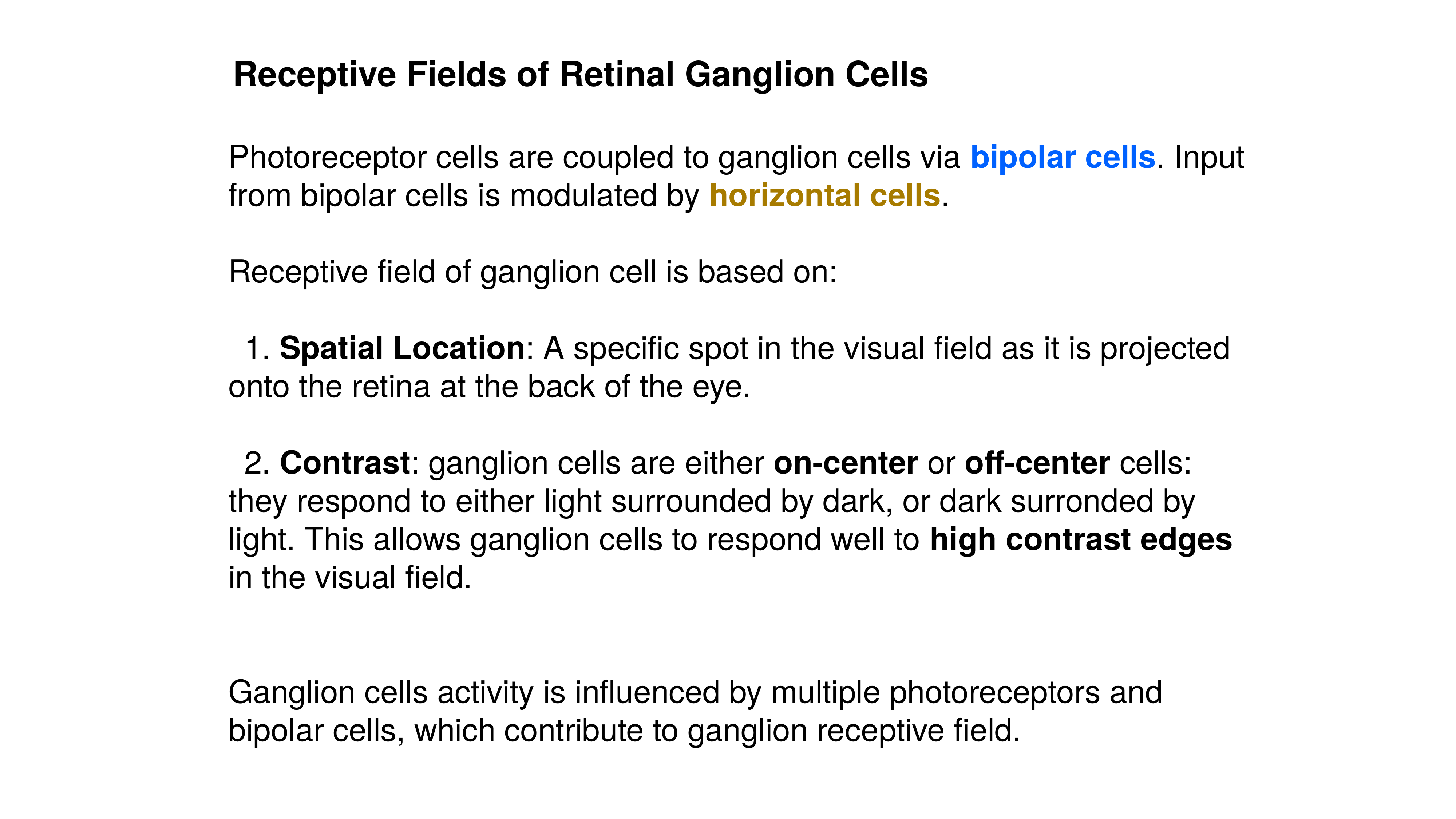

Receptive Fields of Retinal Ganglion Cells
Photoreceptor cells are coupled to ganglion cells via bipolar cells. Input from bipolar cells is modulated by horizontal cells.

Receptive field of ganglion cell is based on:

1. Spatial Location: A specific spot in the visual field as it is projected onto the retina at the back of the eye.

2. Contrast: ganglion cells are either on-center or off-center cells: they respond to either light surrounded by dark, or dark surronded by light. This allows ganglion cells to respond well to high contrast edges in the visual field.

Ganglion cells activity is influenced by multiple photoreceptors and bipolar cells, which contribute to ganglion receptive field.